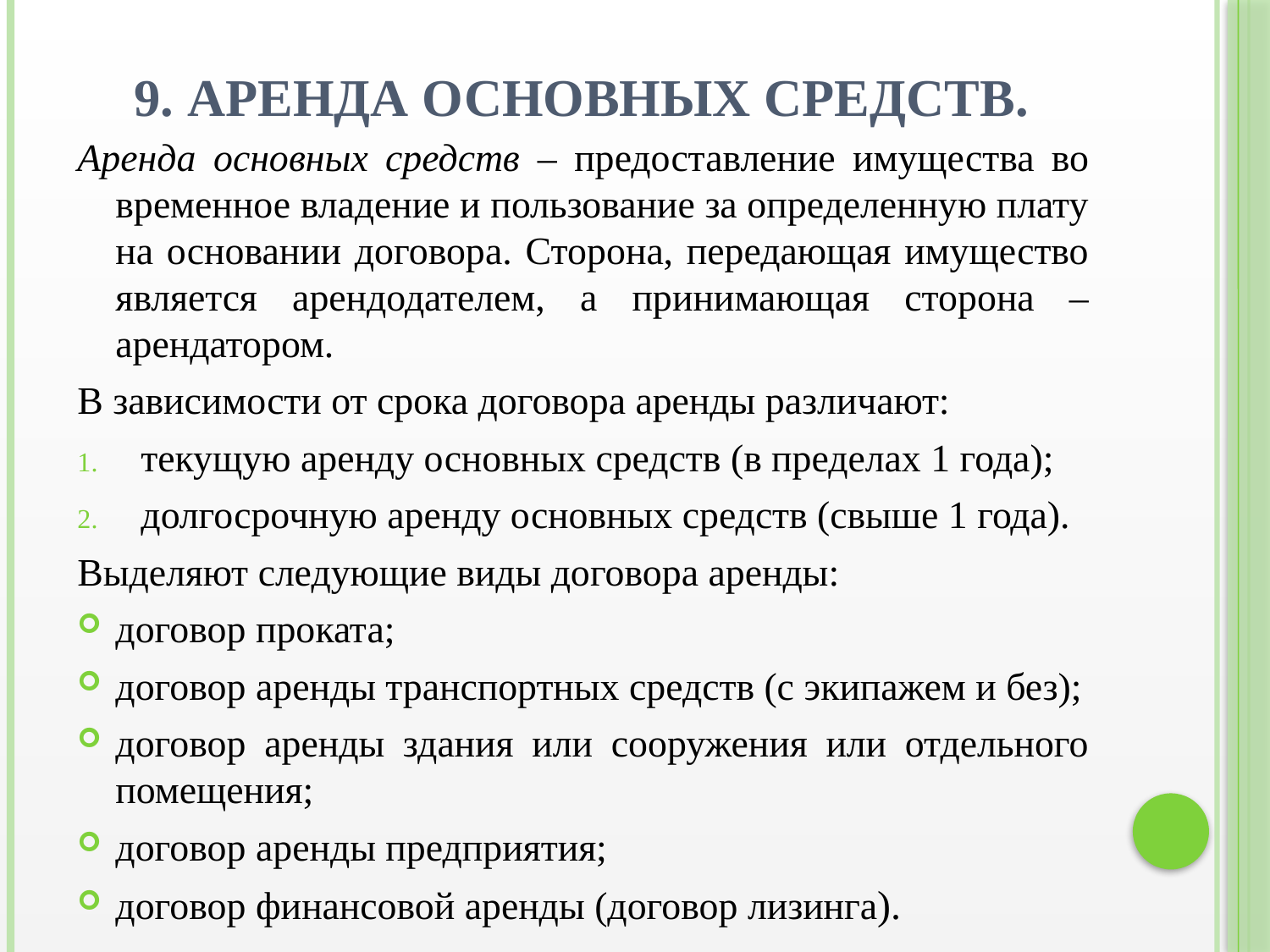

# 9. Аренда основных средств.
Аренда основных средств – предоставление имущества во временное владение и пользование за определенную плату на основании договора. Сторона, передающая имущество является арендодателем, а принимающая сторона – арендатором.
В зависимости от срока договора аренды различают:
текущую аренду основных средств (в пределах 1 года);
долгосрочную аренду основных средств (свыше 1 года).
Выделяют следующие виды договора аренды:
договор проката;
договор аренды транспортных средств (с экипажем и без);
договор аренды здания или сооружения или отдельного помещения;
договор аренды предприятия;
договор финансовой аренды (договор лизинга).